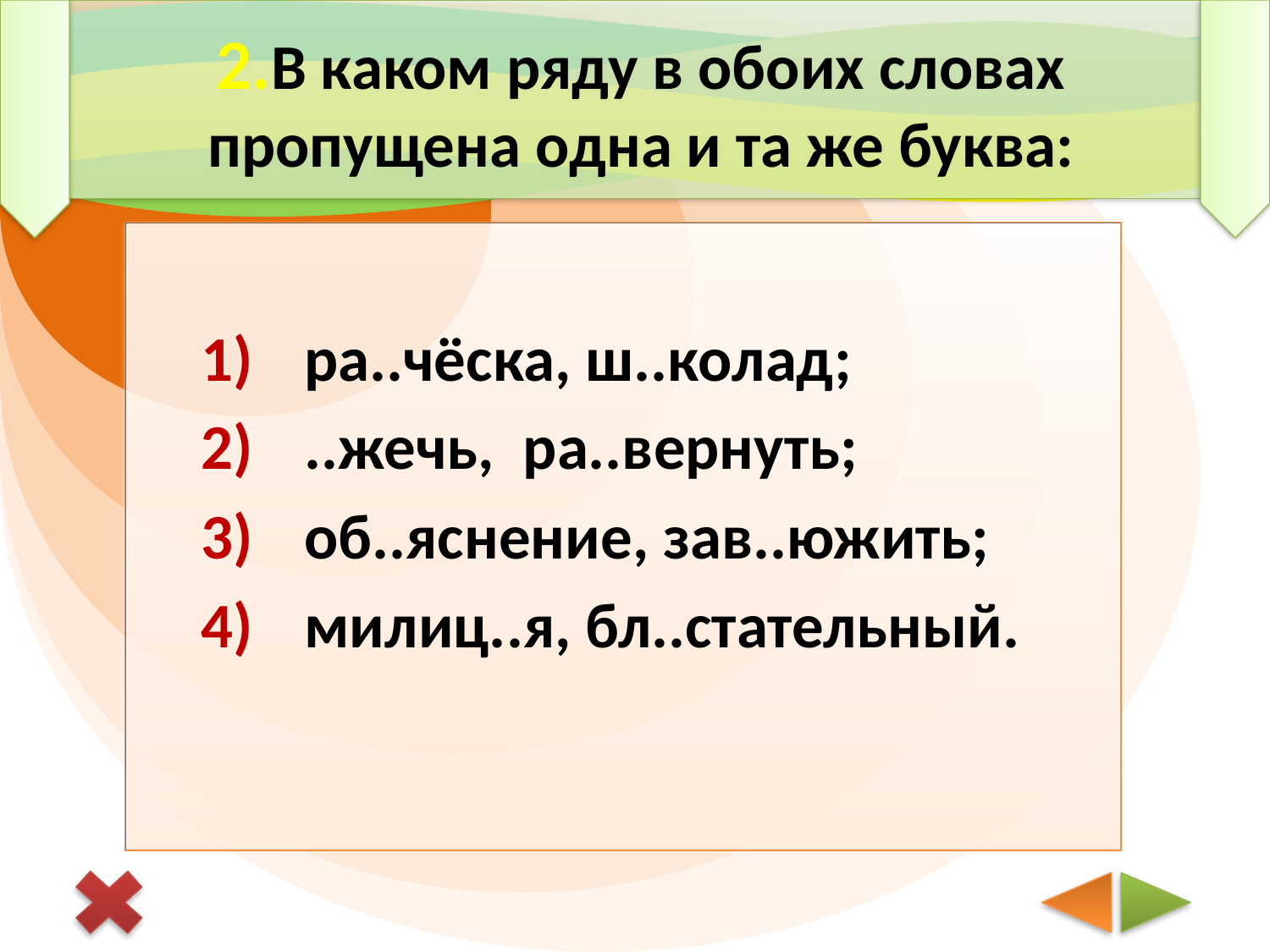

# 2.В каком ряду в обоих словах пропущена одна и та же буква:

ра..чёска, ш..колад;
..жечь,  ра..вернуть;
об..яснение, зав..южить;
милиц..я, бл..стательный.